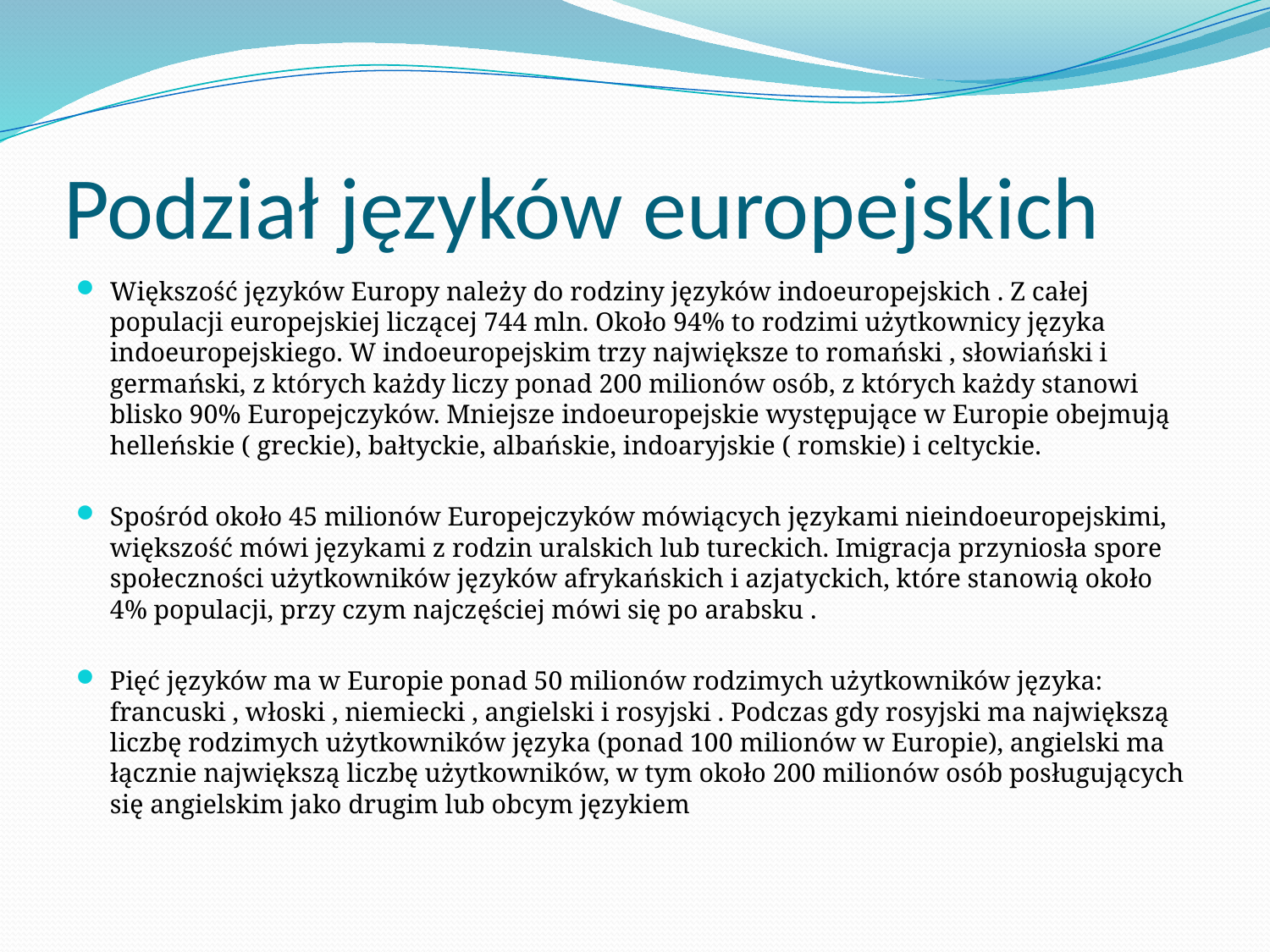

# Podział języków europejskich
Większość języków Europy należy do rodziny języków indoeuropejskich . Z całej populacji europejskiej liczącej 744 mln. Około 94% to rodzimi użytkownicy języka indoeuropejskiego. W indoeuropejskim trzy największe to romański , słowiański i germański, z których każdy liczy ponad 200 milionów osób, z których każdy stanowi blisko 90% Europejczyków. Mniejsze indoeuropejskie występujące w Europie obejmują helleńskie ( greckie), bałtyckie, albańskie, indoaryjskie ( romskie) i celtyckie.

Spośród około 45 milionów Europejczyków mówiących językami nieindoeuropejskimi, większość mówi językami z rodzin uralskich lub tureckich. Imigracja przyniosła spore społeczności użytkowników języków afrykańskich i azjatyckich, które stanowią około 4% populacji, przy czym najczęściej mówi się po arabsku .

Pięć języków ma w Europie ponad 50 milionów rodzimych użytkowników języka: francuski , włoski , niemiecki , angielski i rosyjski . Podczas gdy rosyjski ma największą liczbę rodzimych użytkowników języka (ponad 100 milionów w Europie), angielski ma łącznie największą liczbę użytkowników, w tym około 200 milionów osób posługujących się angielskim jako drugim lub obcym językiem